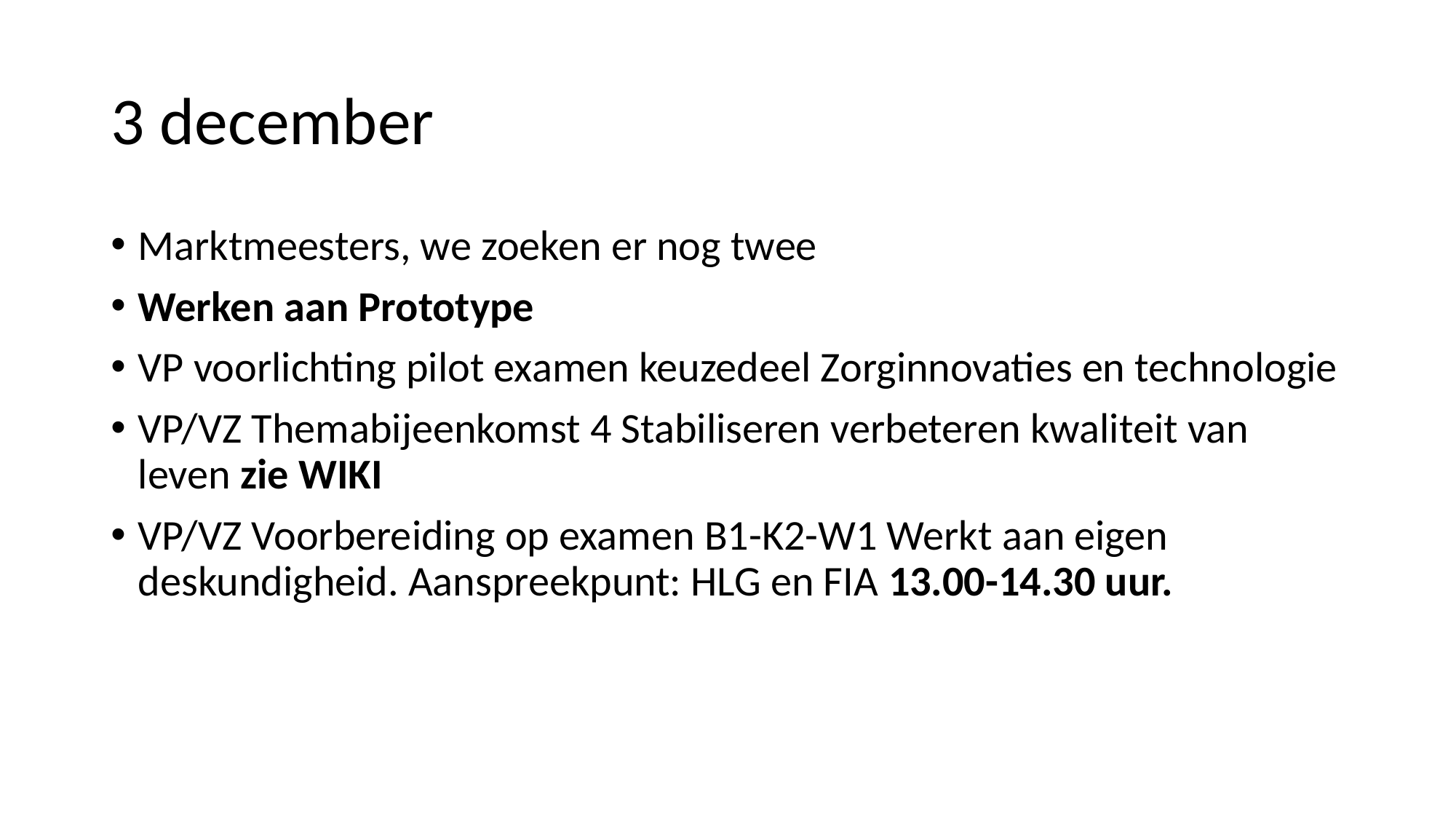

# 3 december
Marktmeesters, we zoeken er nog twee
Werken aan Prototype
VP voorlichting pilot examen keuzedeel Zorginnovaties en technologie
VP/VZ Themabijeenkomst 4 Stabiliseren verbeteren kwaliteit van leven zie WIKI
VP/VZ Voorbereiding op examen B1-K2-W1 Werkt aan eigen deskundigheid. Aanspreekpunt: HLG en FIA 13.00-14.30 uur.